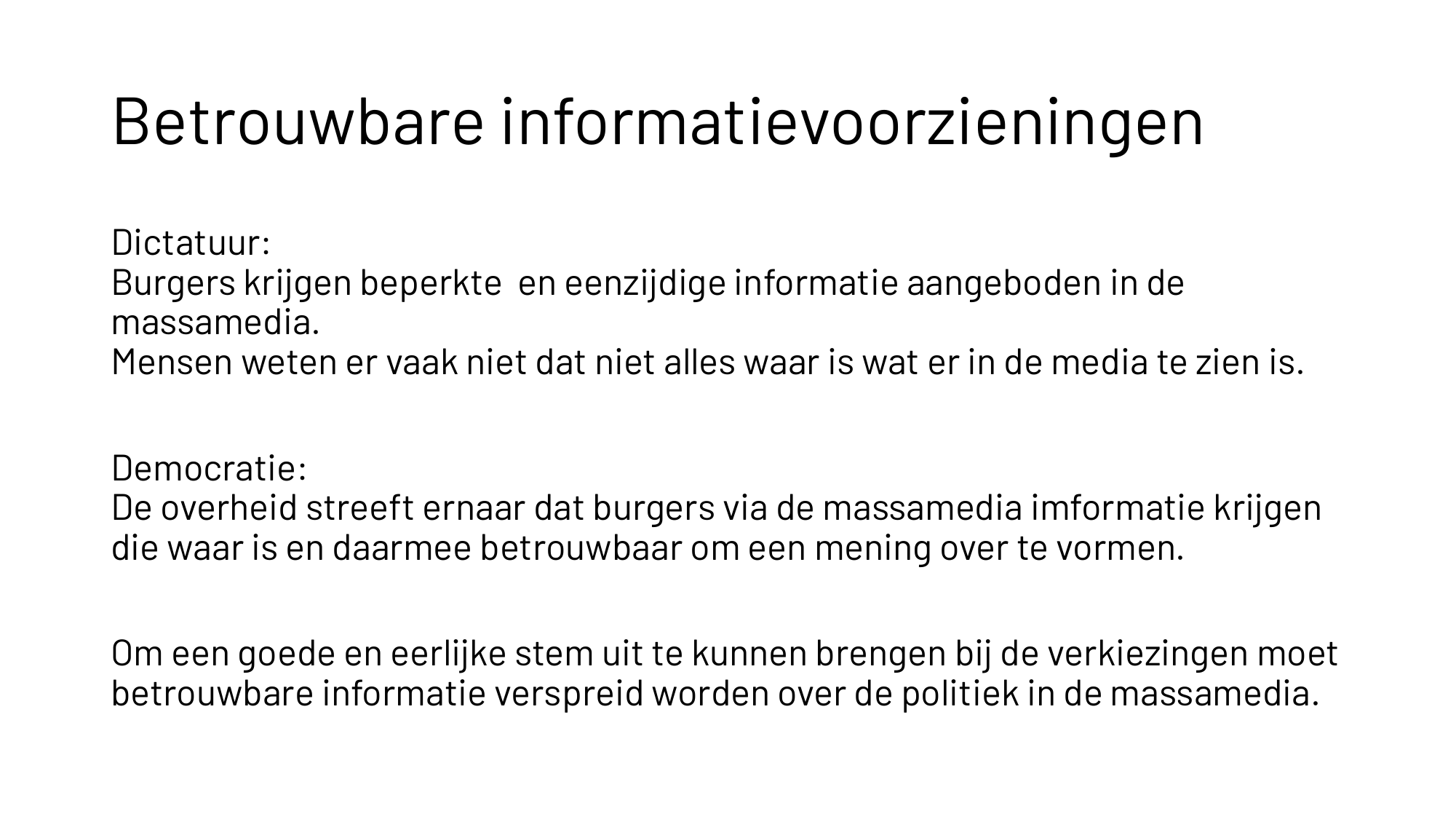

# Betrouwbare informatievoorzieningen
Dictatuur:
Burgers krijgen beperkte  en eenzijdige informatie aangeboden in de massamedia.
Mensen weten er vaak niet dat niet alles waar is wat er in de media te zien is.

Democratie:
De overheid streeft ernaar dat burgers via de massamedia imformatie krijgen die waar is en daarmee betrouwbaar om een mening over te vormen.

Om een goede en eerlijke stem uit te kunnen brengen bij de verkiezingen moet betrouwbare informatie verspreid worden over de politiek in de massamedia.